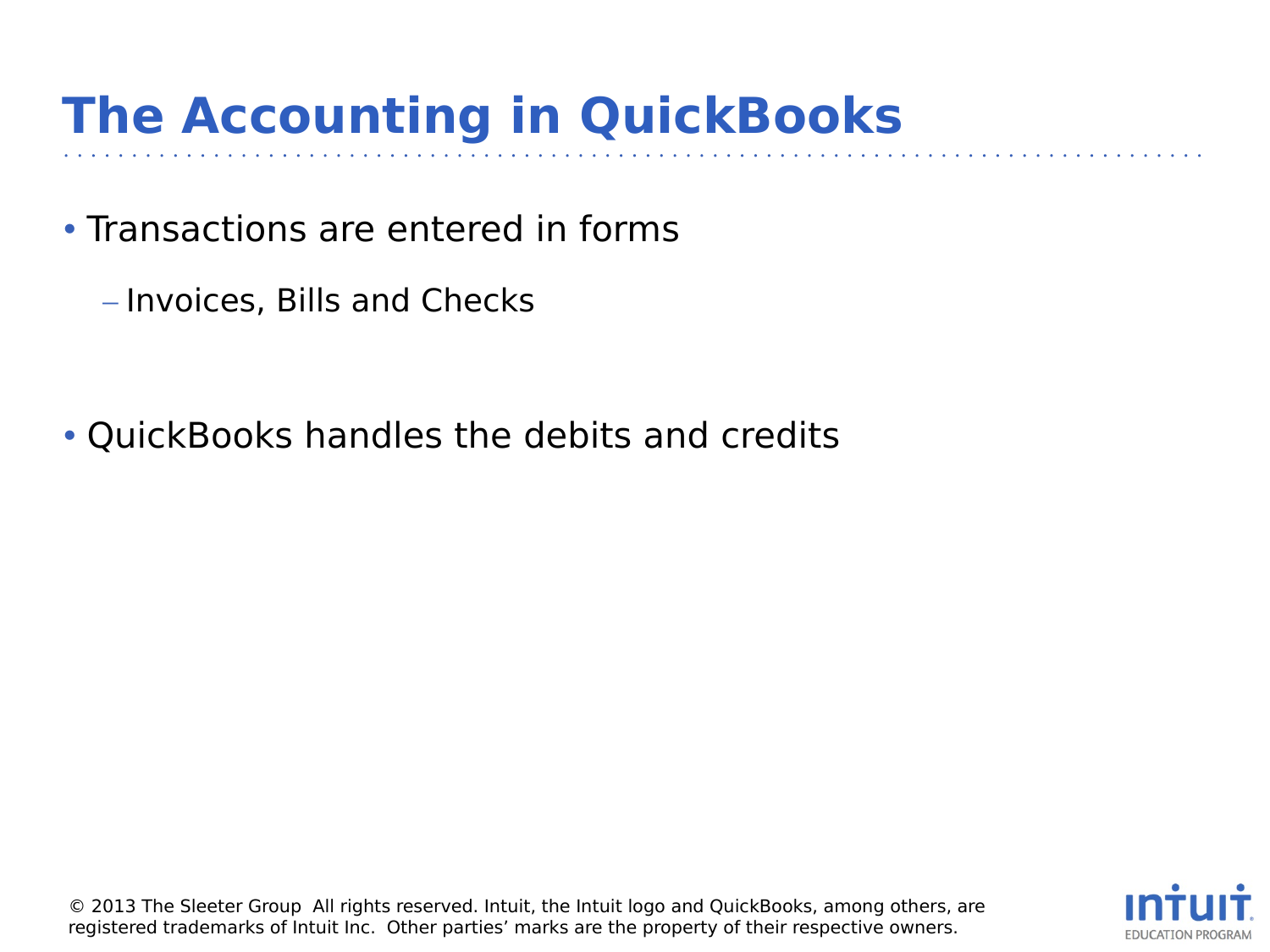

# The Accounting in QuickBooks
Transactions are entered in forms
Invoices, Bills and Checks

QuickBooks handles the debits and credits